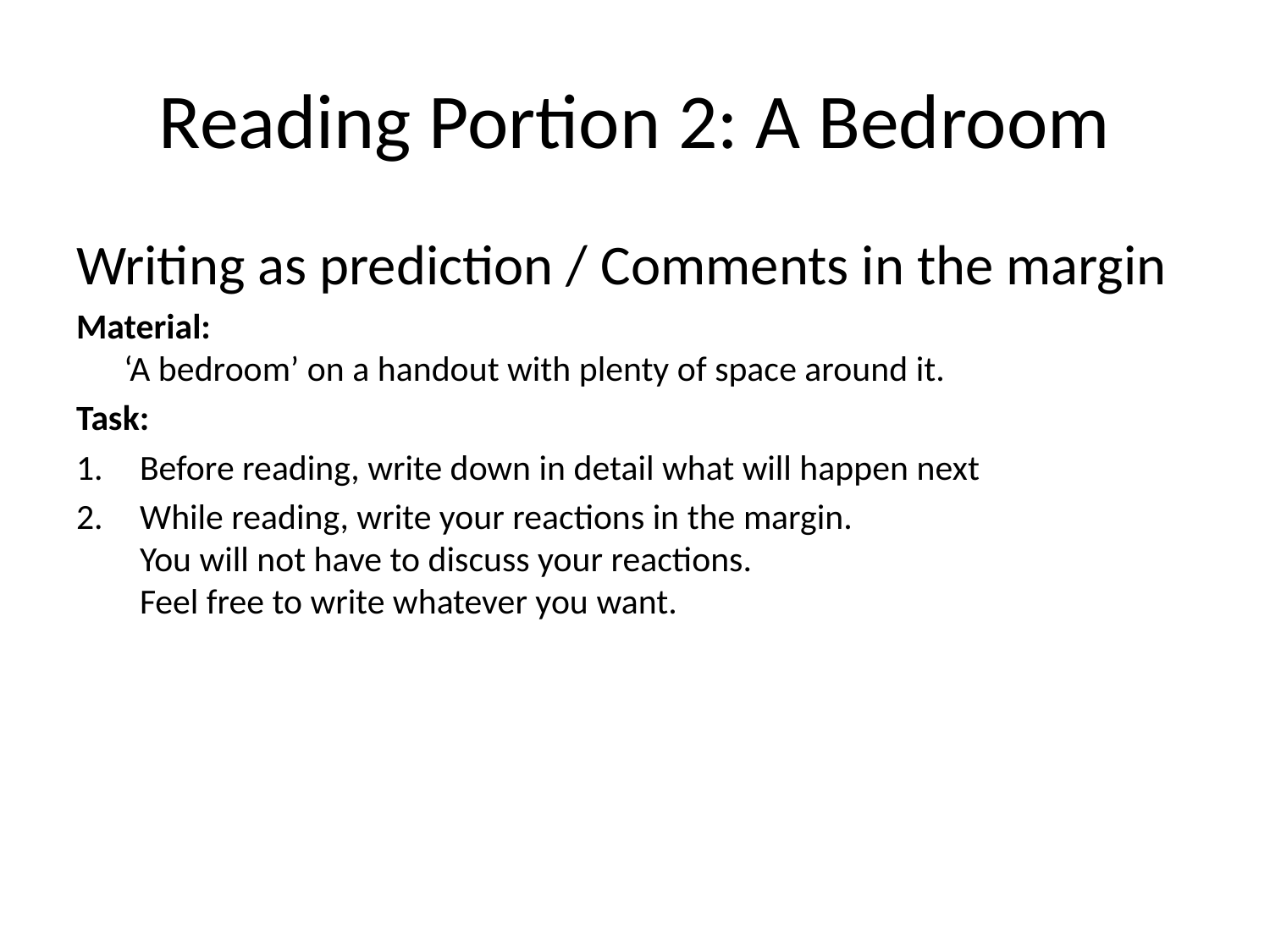

# Reading Portion 2: A Bedroom
Writing as prediction / Comments in the margin
Material:
‘A bedroom’ on a handout with plenty of space around it.
Task:
Before reading, write down in detail what will happen next
While reading, write your reactions in the margin.
You will not have to discuss your reactions.
Feel free to write whatever you want.